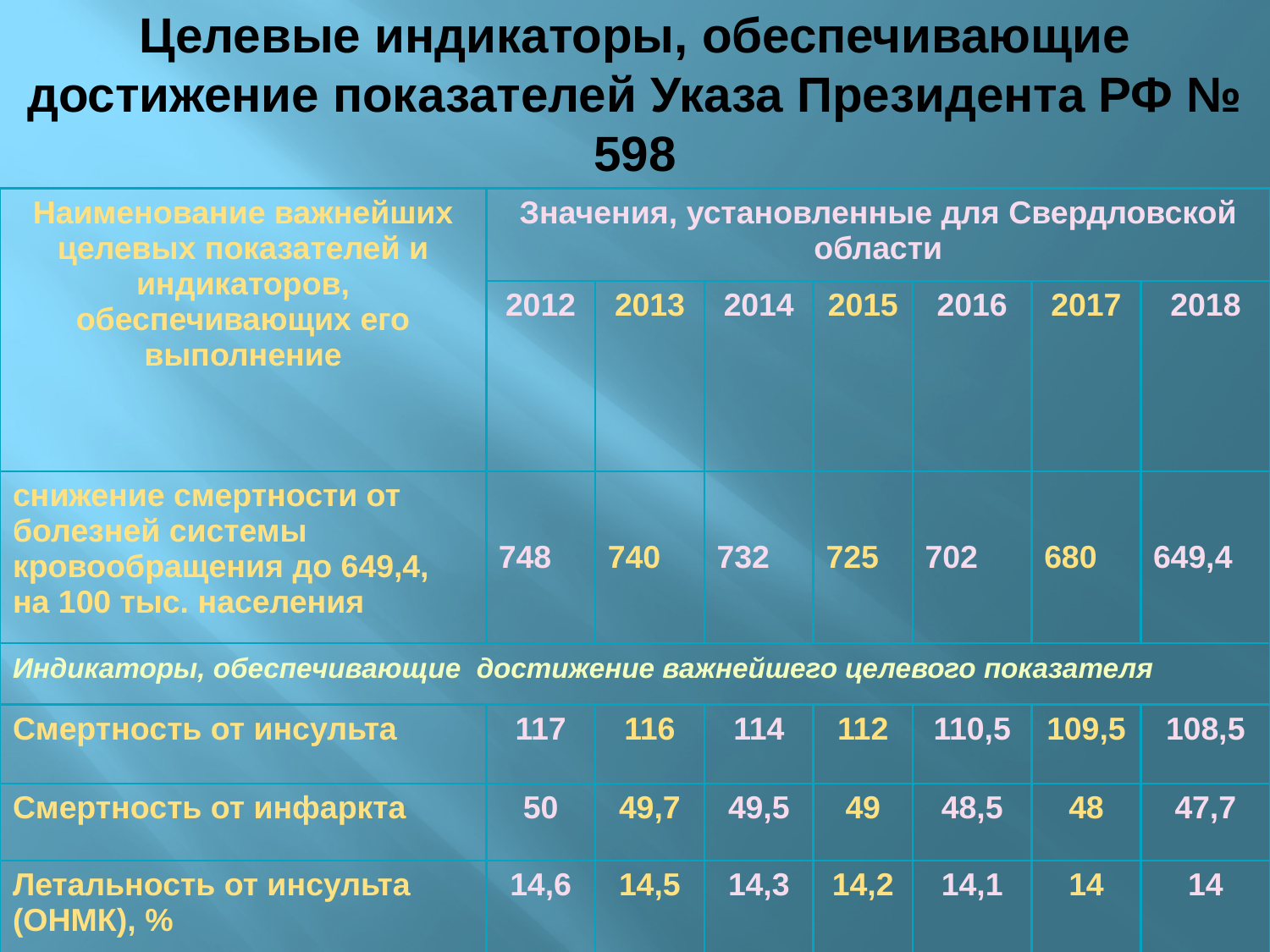

# Целевые индикаторы, обеспечивающие достижение показателей Указа Президента РФ № 598
| Наименование важнейших целевых показателей и индикаторов, обеспечивающих его выполнение | Значения, установленные для Свердловской области |  |  |  |  |  |  |
| --- | --- | --- | --- | --- | --- | --- | --- |
|  | 2012 | 2013 | 2014 | 2015 | 2016 | 2017 | 2018 |
| снижение смертности от болезней системы кровообращения до 649,4, на 100 тыс. населения | 748 | 740 | 732 | 725 | 702 | 680 | 649,4 |
| Индикаторы, обеспечивающие достижение важнейшего целевого показателя |  |  |  |  |  |  |  |
| Смертность от инсульта | 117 | 116 | 114 | 112 | 110,5 | 109,5 | 108,5 |
| Смертность от инфаркта | 50 | 49,7 | 49,5 | 49 | 48,5 | 48 | 47,7 |
| Летальность от инсульта (ОНМК), % | 14,6 | 14,5 | 14,3 | 14,2 | 14,1 | 14 | 14 |
| Летальность от инфаркта, % | 14,4 | 14,3 | 14,2 | 14,1 | 14,0 | 14,0 | 13,9 |